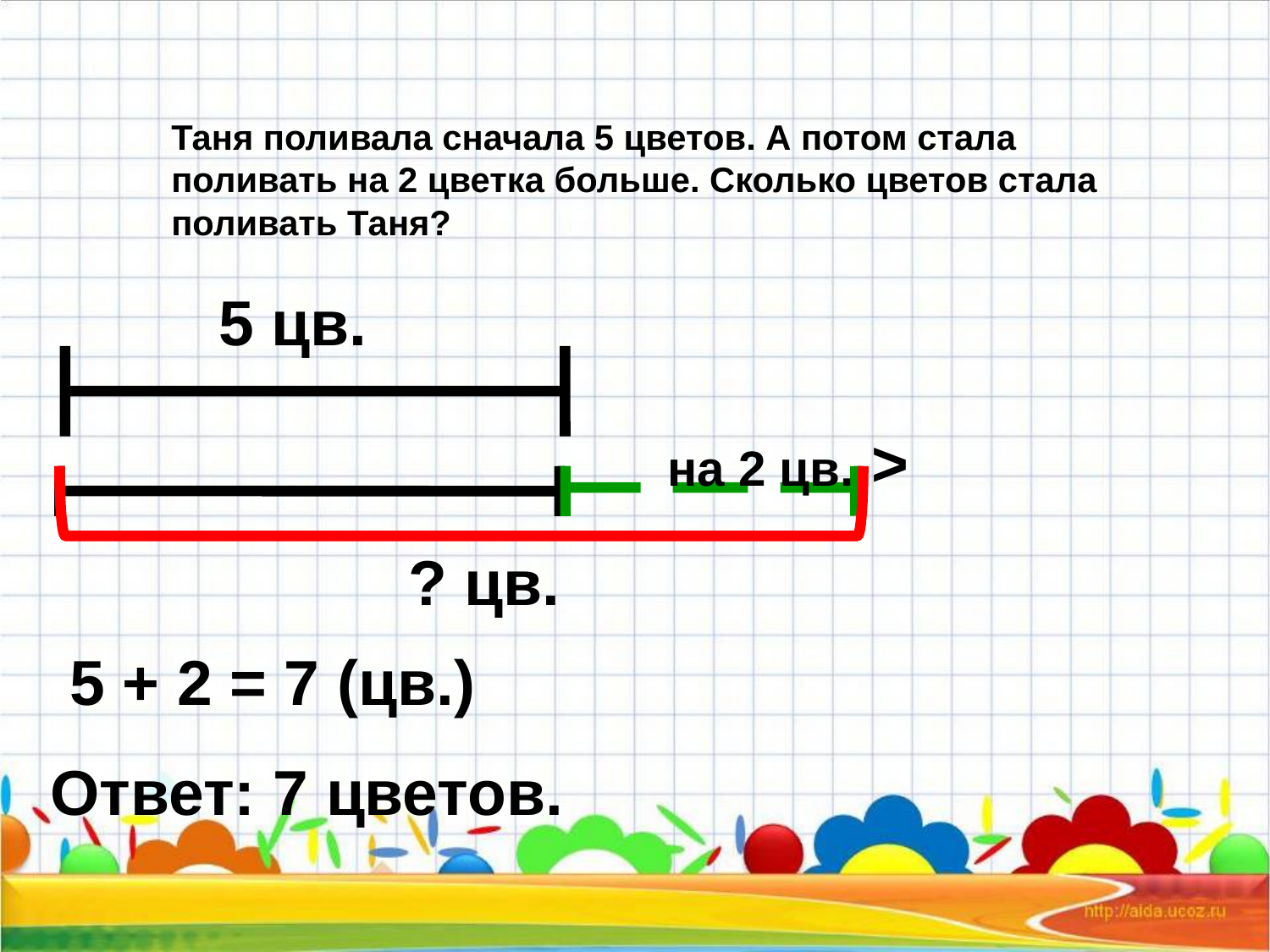

Таня поливала сначала 5 цветов. А потом стала  поливать на 2 цветка больше. Сколько цветов стала поливать Таня?
5 цв.

на 2 цв. >

? цв.
5 + 2 = 7 (цв.)
Ответ: 7 цветов.